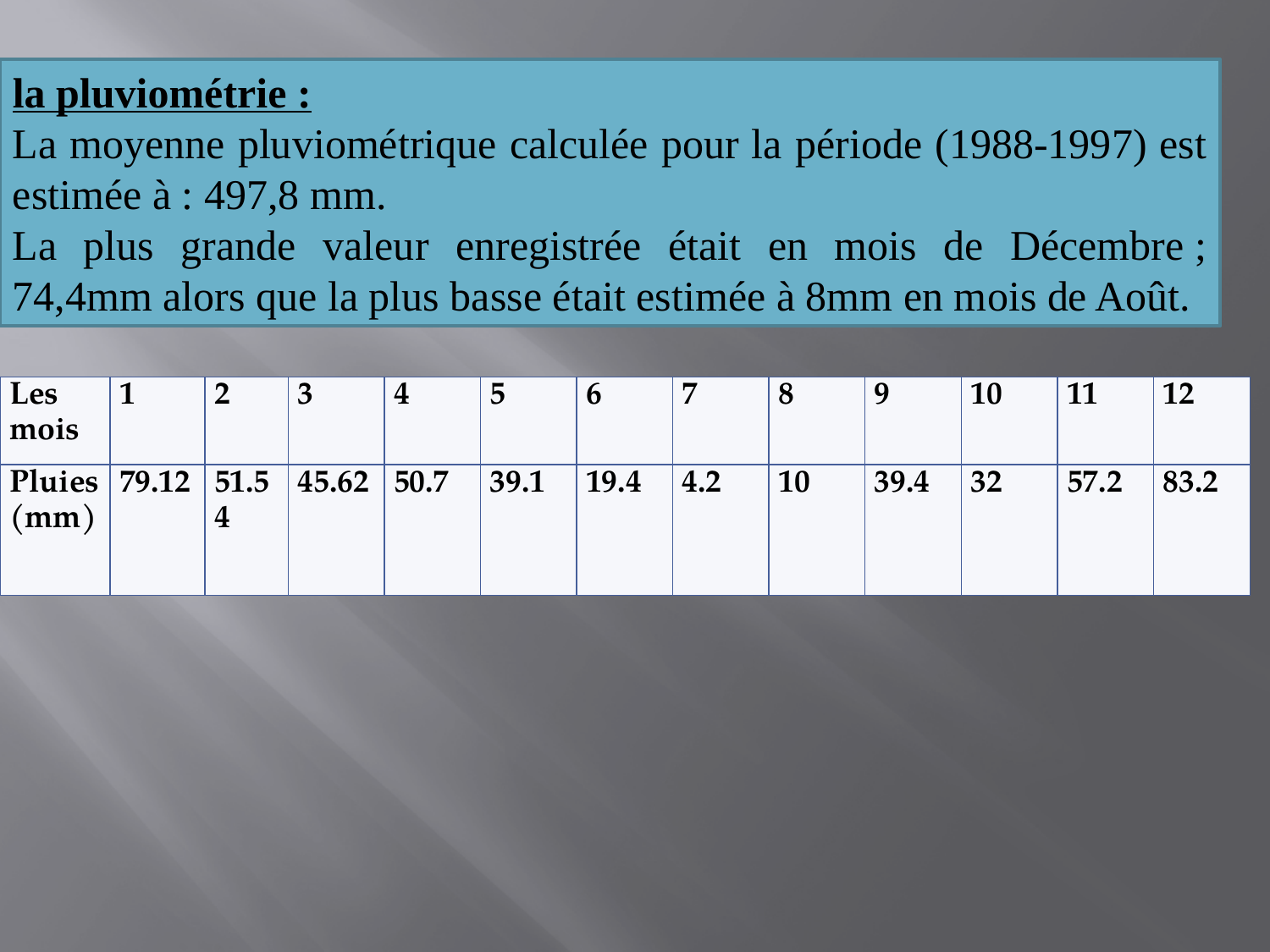

la pluviométrie :
La moyenne pluviométrique calculée pour la période (1988-1997) est estimée à : 497,8 mm.
La plus grande valeur enregistrée était en mois de Décembre ; 74,4mm alors que la plus basse était estimée à 8mm en mois de Août.
| Les mois | 1 | 2 | 3 | 4 | 5 | 6 | 7 | 8 | 9 | 10 | 11 | 12 |
| --- | --- | --- | --- | --- | --- | --- | --- | --- | --- | --- | --- | --- |
| Pluies (mm) | 79.12 | 51.54 | 45.62 | 50.7 | 39.1 | 19.4 | 4.2 | 10 | 39.4 | 32 | 57.2 | 83.2 |